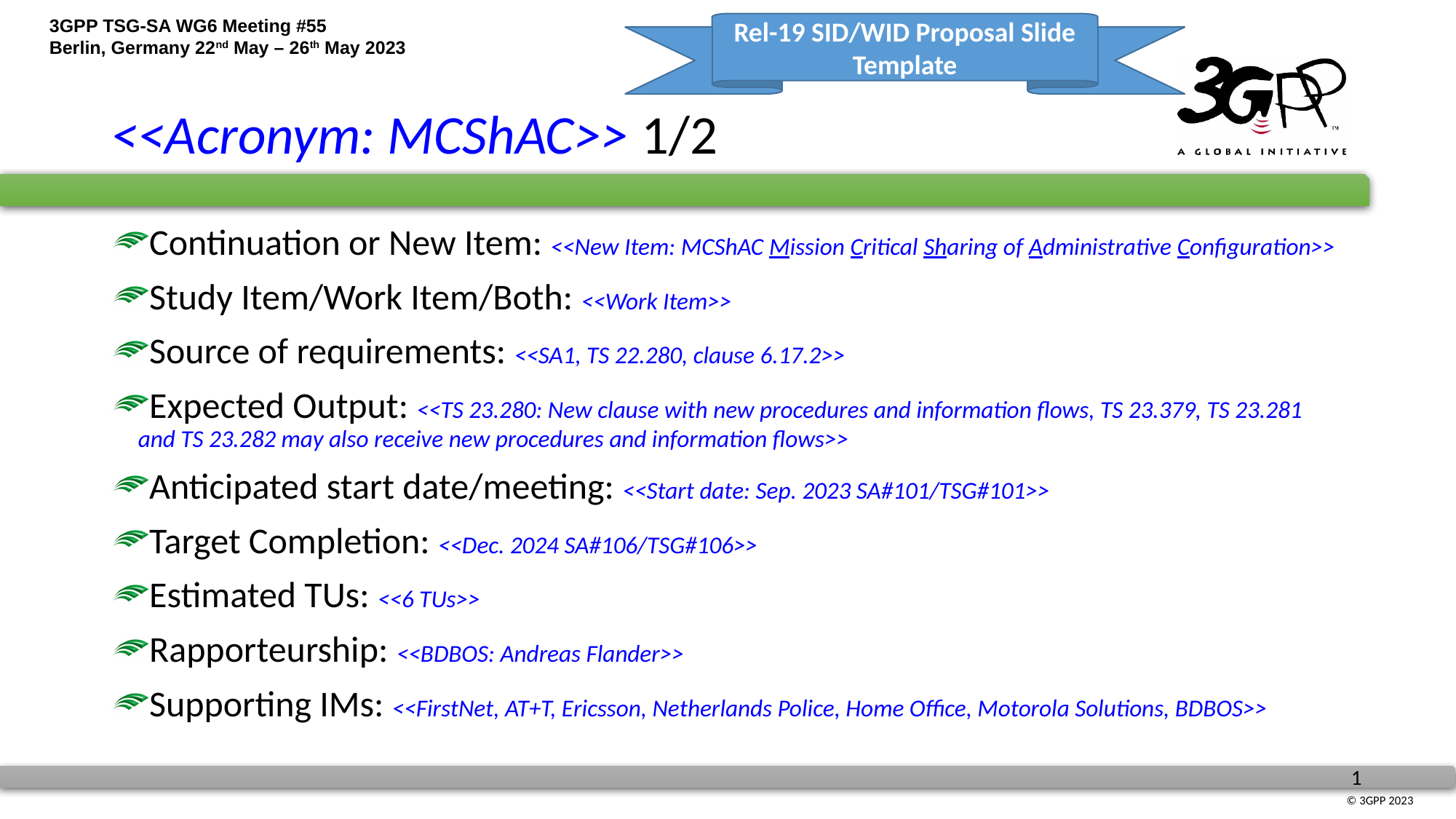

Rel-19 SID/WID Proposal Slide Template
# <<Acronym: MCShAC>> 1/2
Continuation or New Item: <<New Item: MCShAC Mission Critical Sharing of Administrative Configuration>>
Study Item/Work Item/Both: <<Work Item>>
Source of requirements: <<SA1, TS 22.280, clause 6.17.2>>
Expected Output: <<TS 23.280: New clause with new procedures and information flows, TS 23.379, TS 23.281 and TS 23.282 may also receive new procedures and information flows>>
Anticipated start date/meeting: <<Start date: Sep. 2023 SA#101/TSG#101>>
Target Completion: <<Dec. 2024 SA#106/TSG#106>>
Estimated TUs: <<6 TUs>>
Rapporteurship: <<BDBOS: Andreas Flander>>
Supporting IMs: <<FirstNet, AT+T, Ericsson, Netherlands Police, Home Office, Motorola Solutions, BDBOS>>